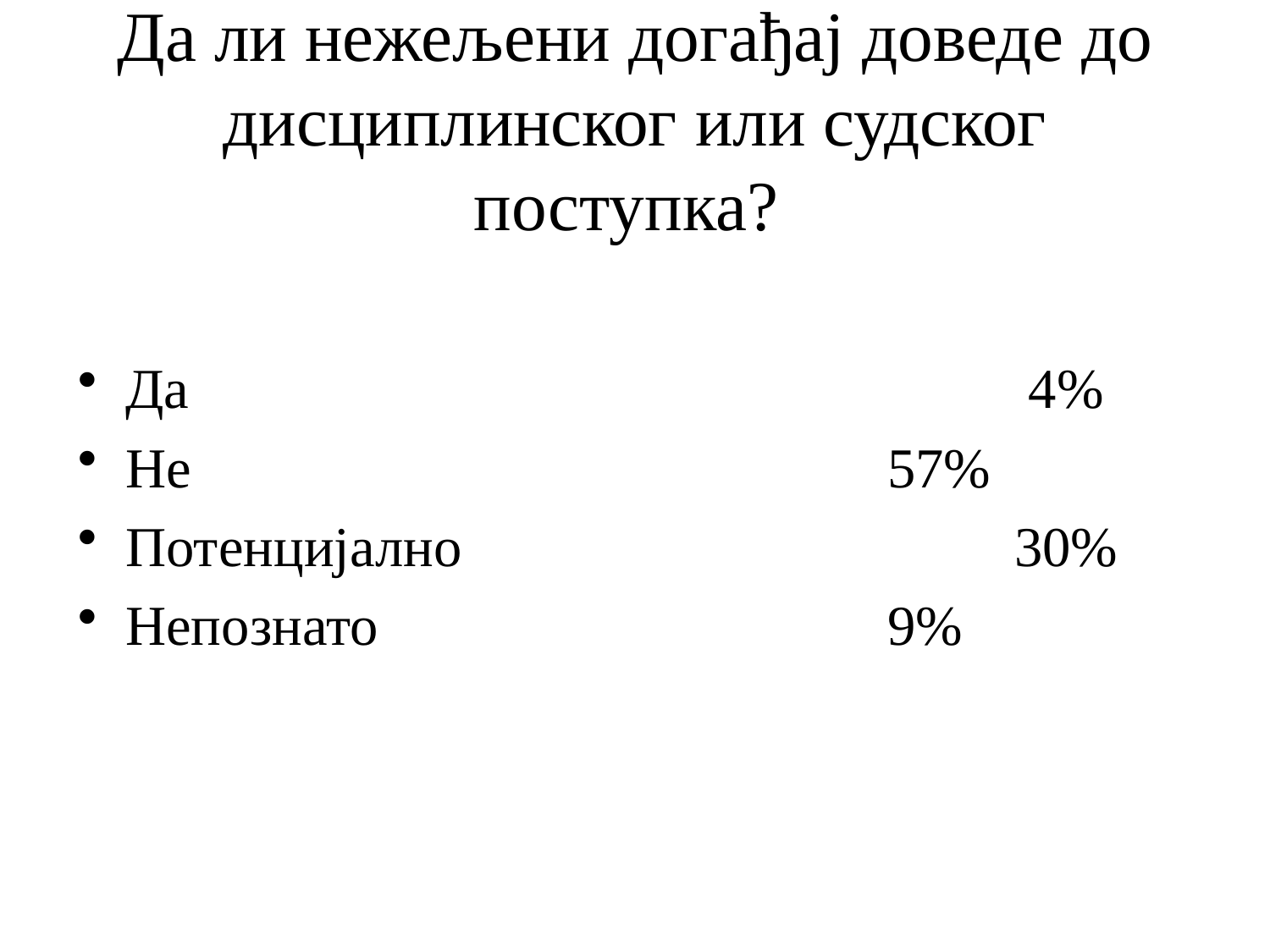

# Да ли нежељени догађај доведе до дисциплинског или судског поступка?
Да							 4%
Не 						57%
Потенцијално			 		30%
Непознато			 		9%